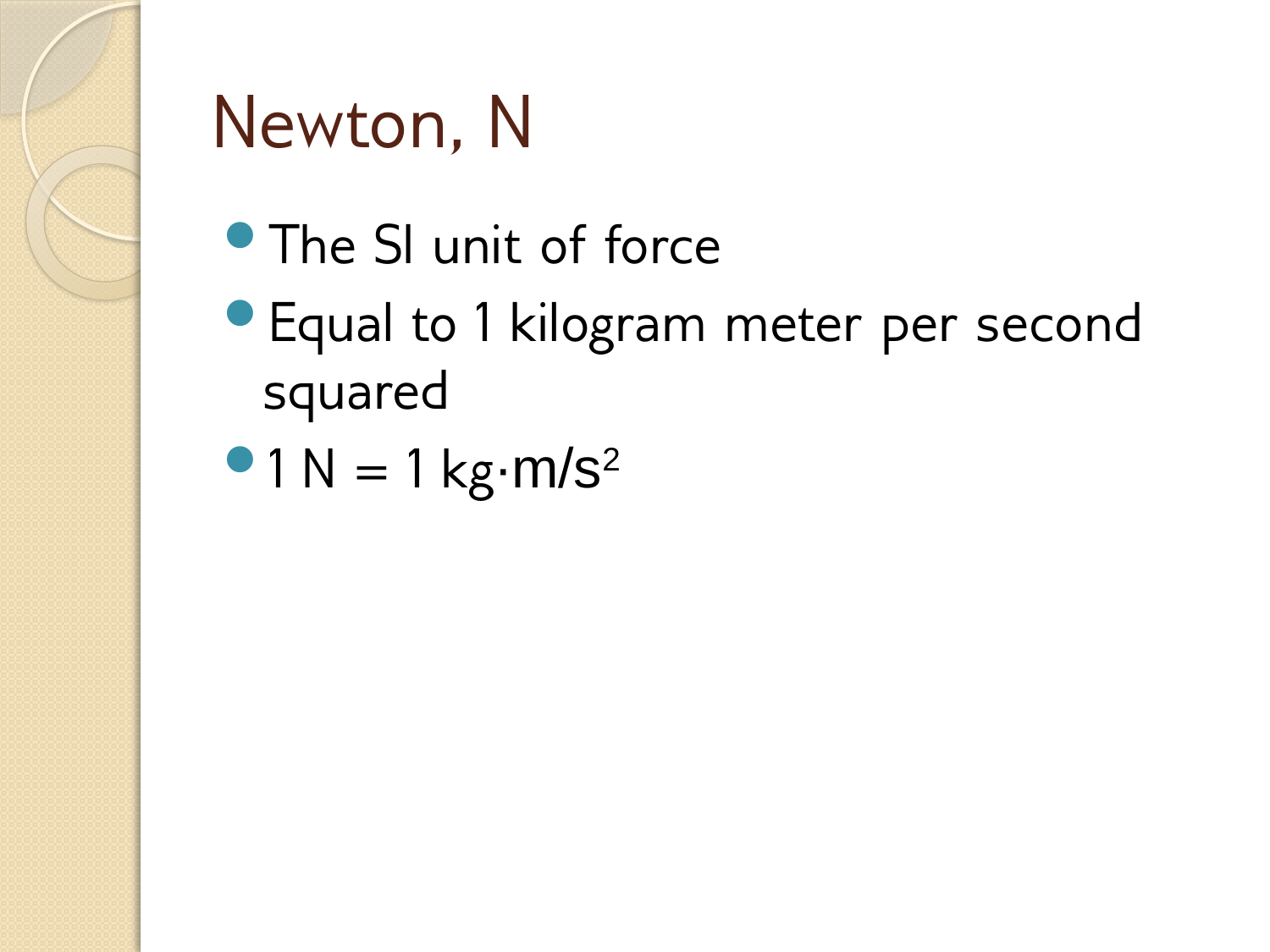

# Newton, N
The SI unit of force
Equal to 1 kilogram meter per second squared
1 N = 1 kg∙m/s2